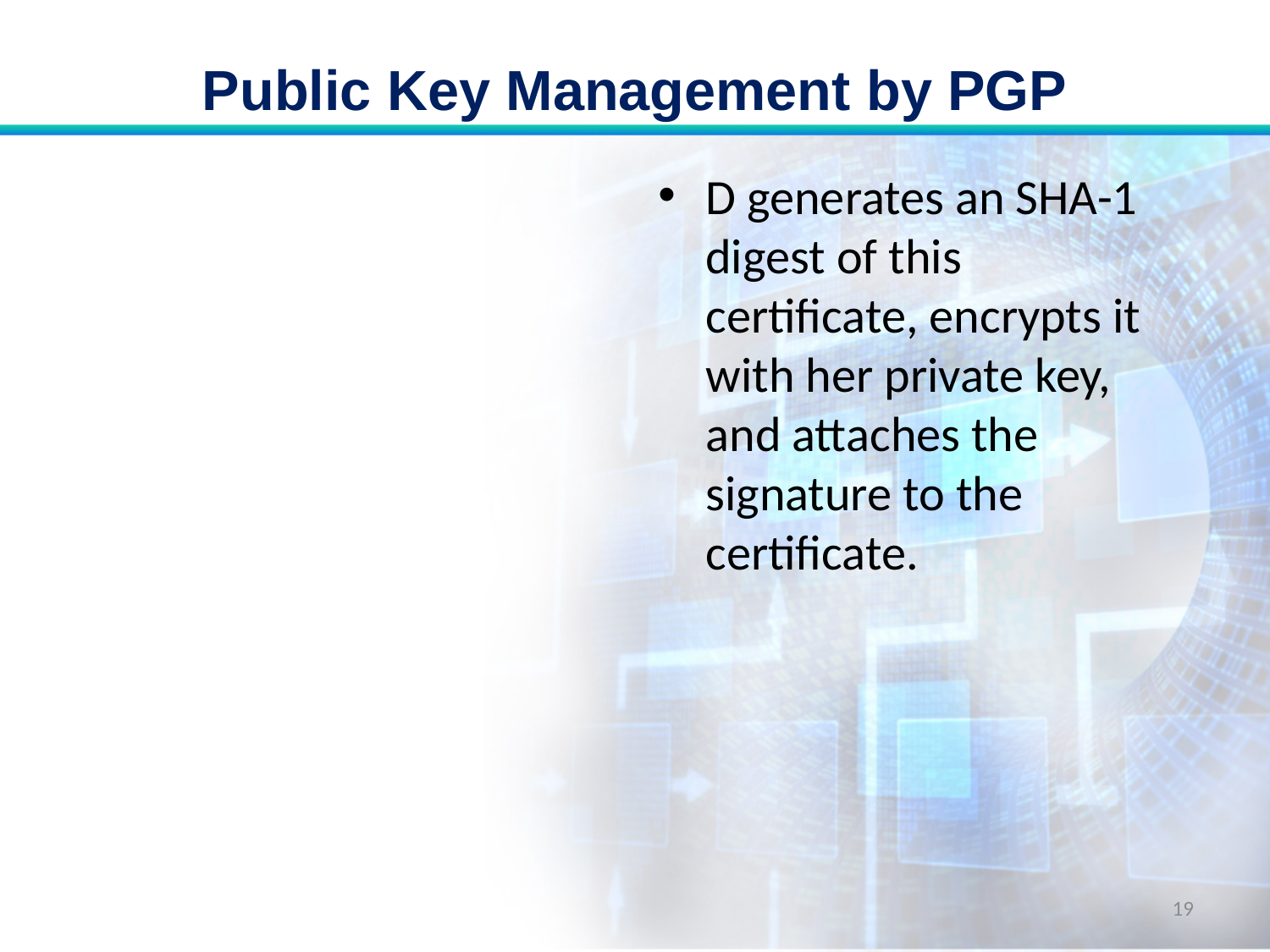

# Public Key Management by PGP
D generates an SHA-1 digest of this certificate, encrypts it with her private key, and attaches the signature to the certificate.
19